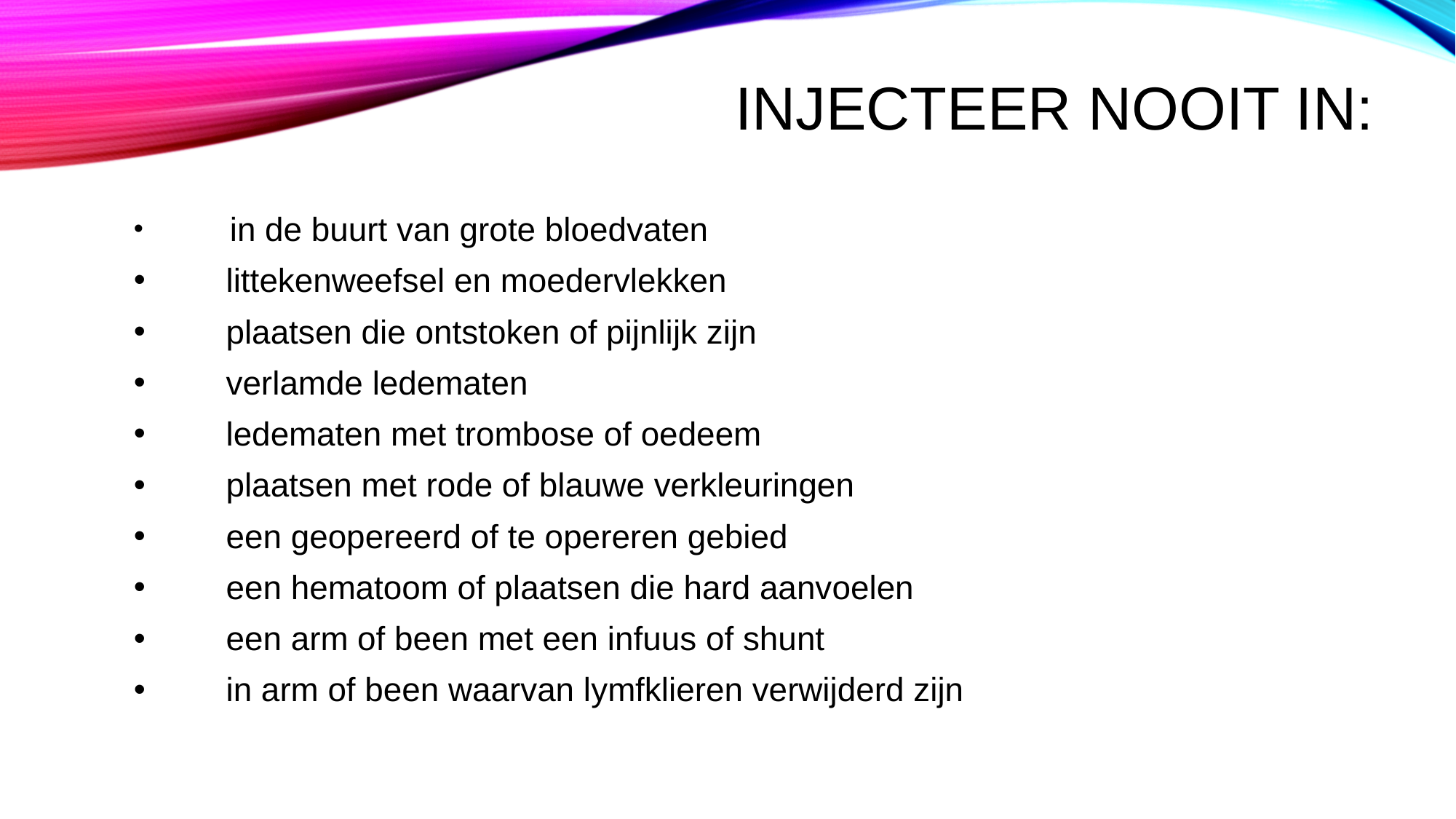

# Injecteer nooit in:
         in de buurt van grote bloedvaten
       littekenweefsel en moedervlekken
       plaatsen die ontstoken of pijnlijk zijn
       verlamde ledematen
       ledematen met trombose of oedeem
       plaatsen met rode of blauwe verkleuringen
       een geopereerd of te opereren gebied
       een hematoom of plaatsen die hard aanvoelen
       een arm of been met een infuus of shunt
       in arm of been waarvan lymfklieren verwijderd zijn